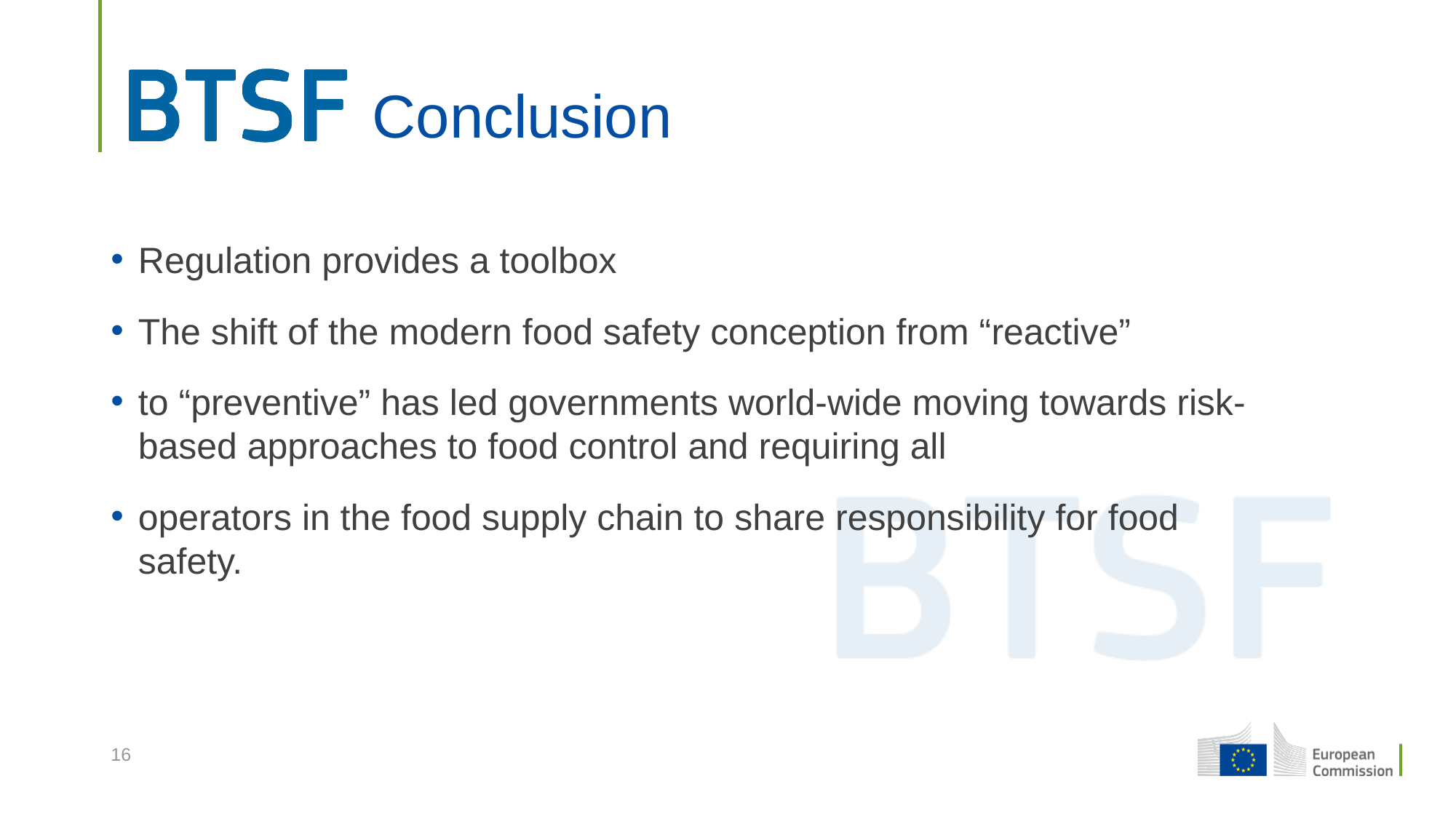

# Conclusion
Regulation provides a toolbox
The shift of the modern food safety conception from “reactive”
to “preventive” has led governments world-wide moving towards risk-based approaches to food control and requiring all
operators in the food supply chain to share responsibility for food safety.
16